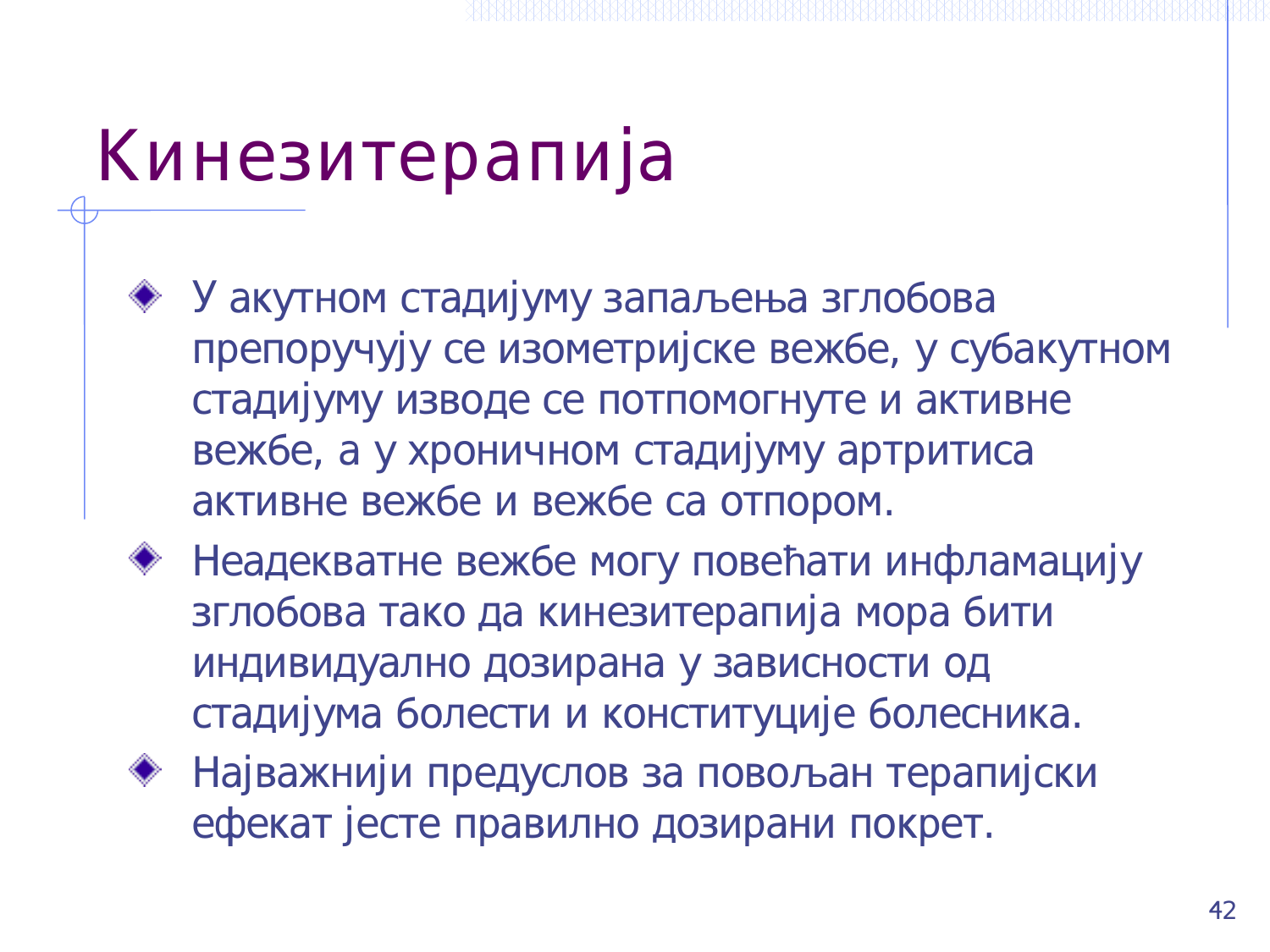

# Кинезитерапија
У акутном стадијуму запаљења зглобова препоручују се изометријске вежбе, у субакутном стадијуму изводе се потпомогнуте и активне вежбе, а у хроничном стадијуму артритиса активне вежбе и вежбе са отпором.
Неадекватне вежбе могу повећати инфламацију зглобова тако да кинезитерапија мора бити индивидуално дозирана у зависности од стадијума болести и конституције болесника.
Најважнији предуслов за повољан терапијски ефекат јесте правилно дозирани покрет.
42